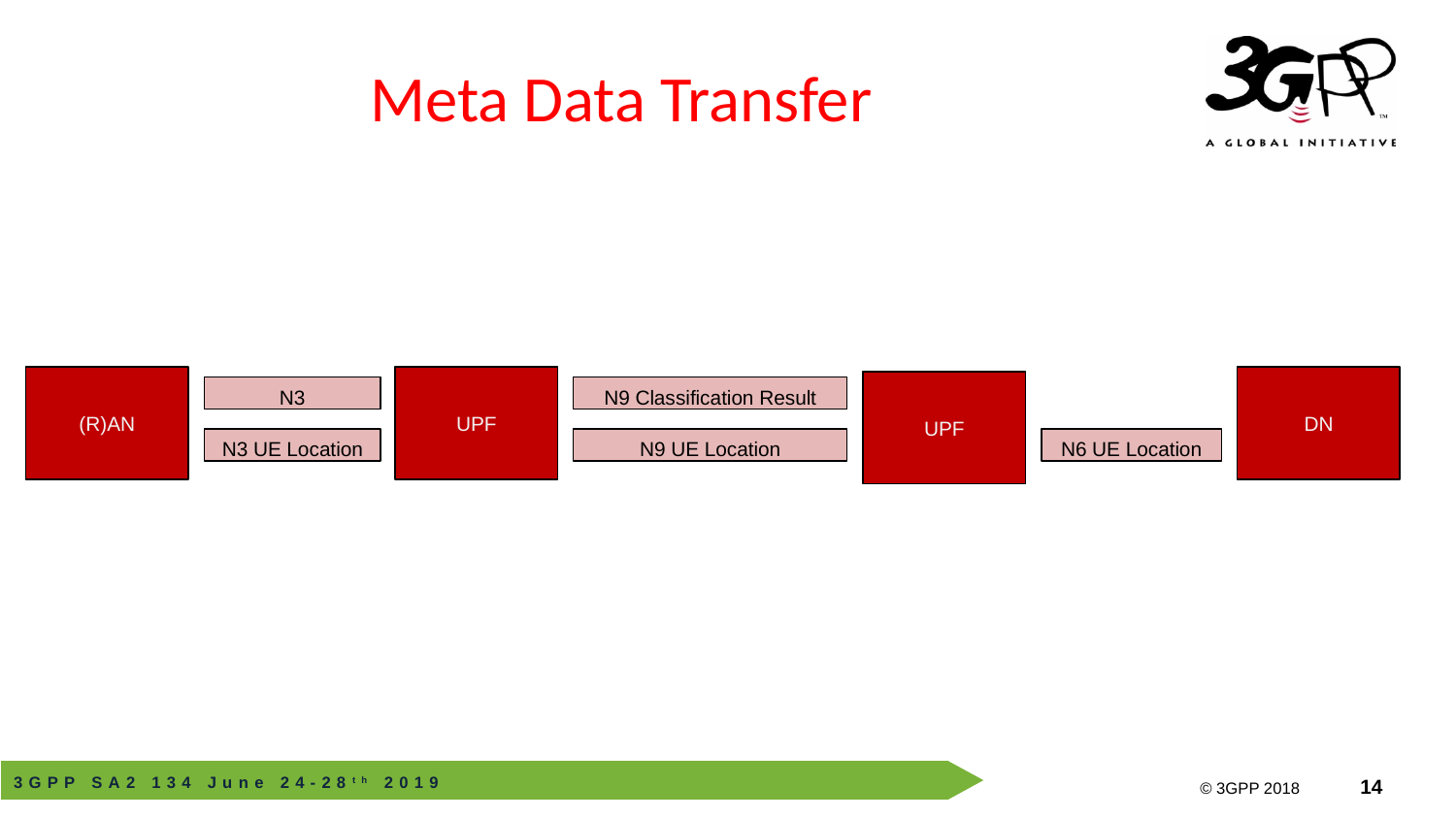

# Meta Data Transfer
(R)AN
UPF
DN
UPF
N3
N9 Classification Result
N3 UE Location
N9 UE Location
N6 UE Location